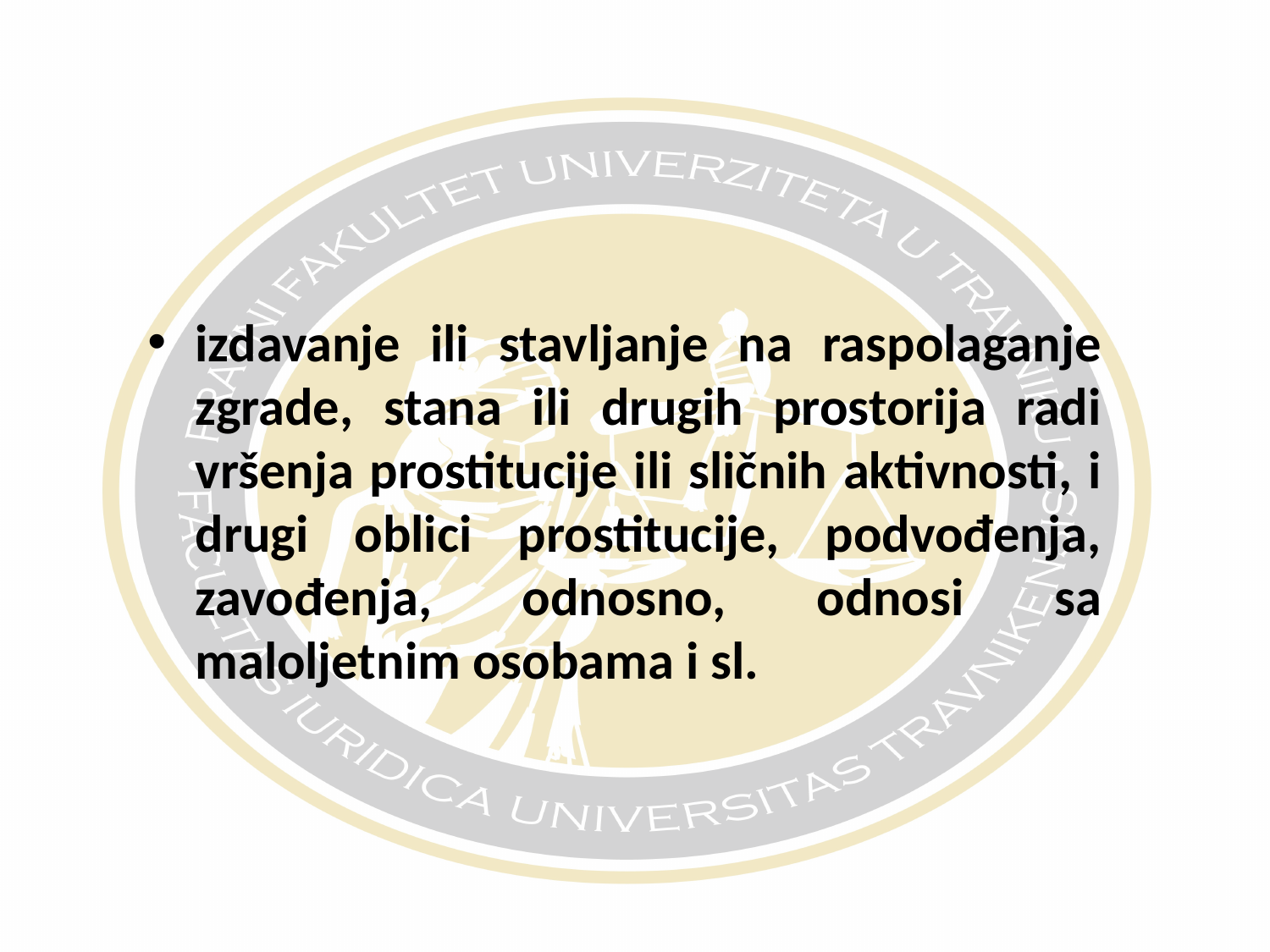

#
izdavanje ili stavljanje na raspolaganje zgrade, stana ili drugih prostorija radi vršenja prostitucije ili sličnih aktivnosti, i drugi oblici prostitucije, podvođenja, zavođenja, odnosno, odnosi sa maloljetnim osobama i sl.